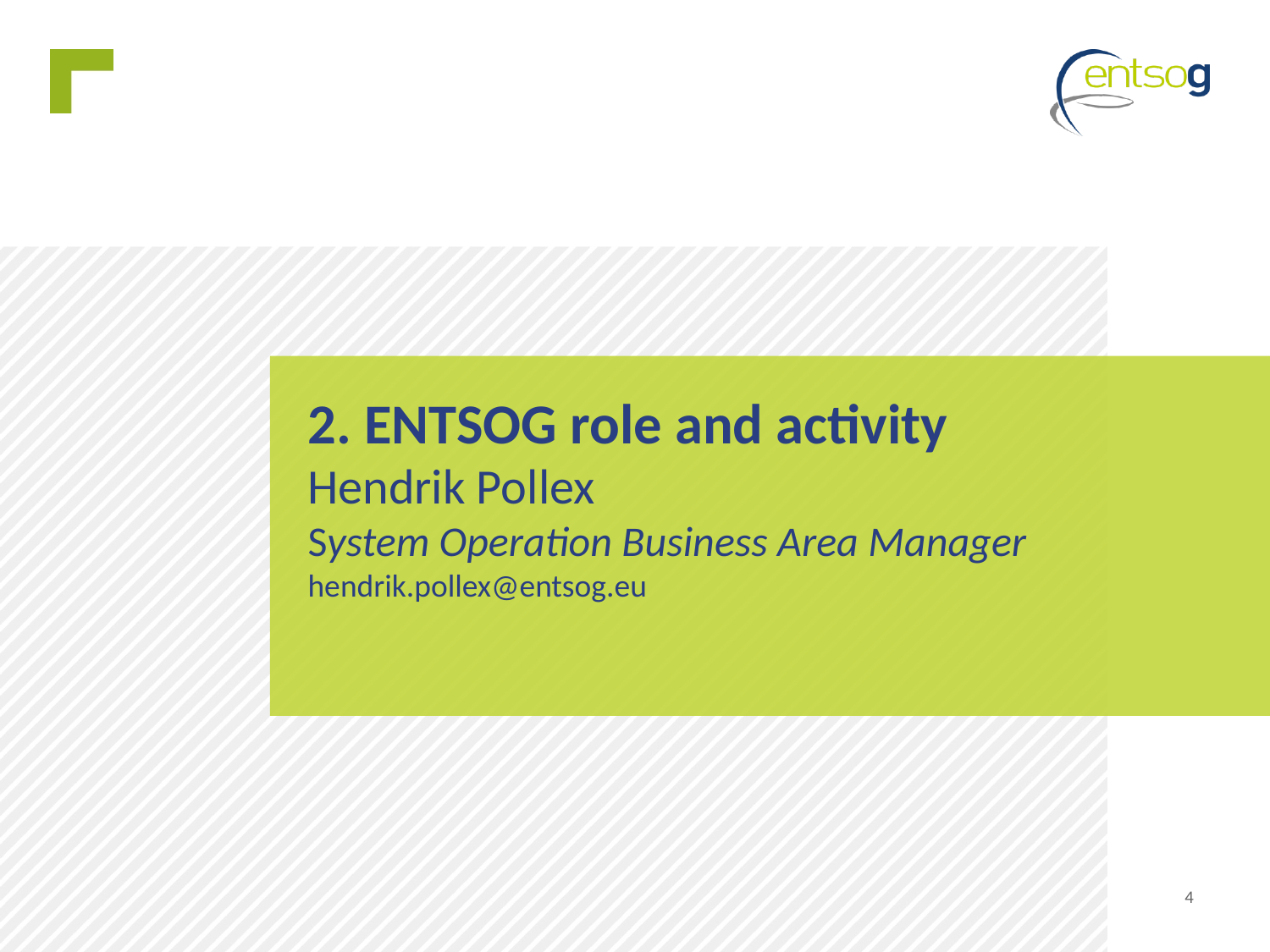

# 2. ENTSOG role and activity Hendrik Pollex System Operation Business Area Manager hendrik.pollex@entsog.eu
4